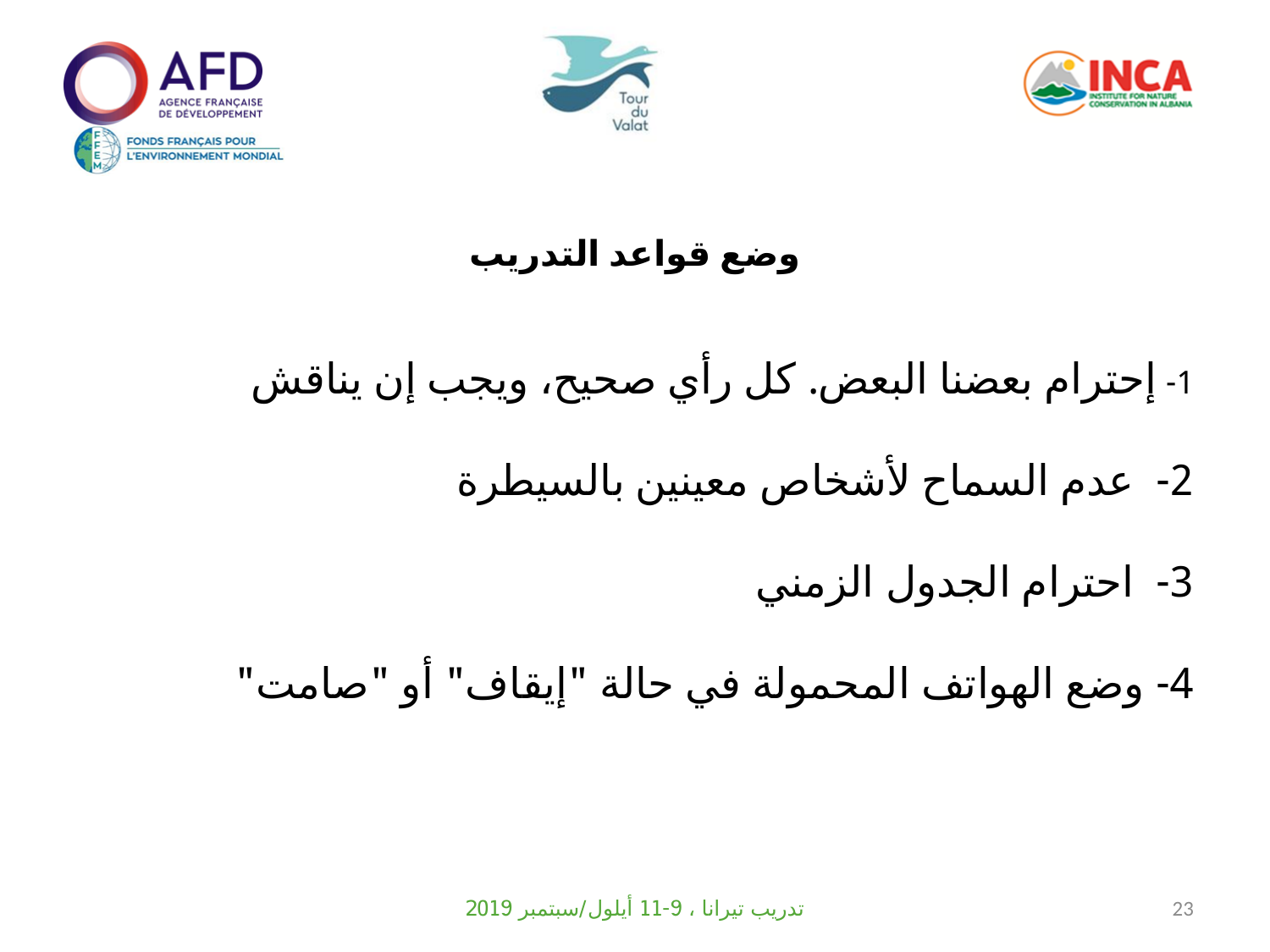

وضع قواعد التدريب

1- إحترام بعضنا البعض. كل رأي صحيح، ويجب إن يناقش

2-  عدم السماح لأشخاص معينين بالسيطرة

3-  احترام الجدول الزمني

4- وضع الهواتف المحمولة في حالة "إيقاف" أو "صامت"

تدريب تيرانا ، 9-11 أيلول/سبتمبر 2019
23